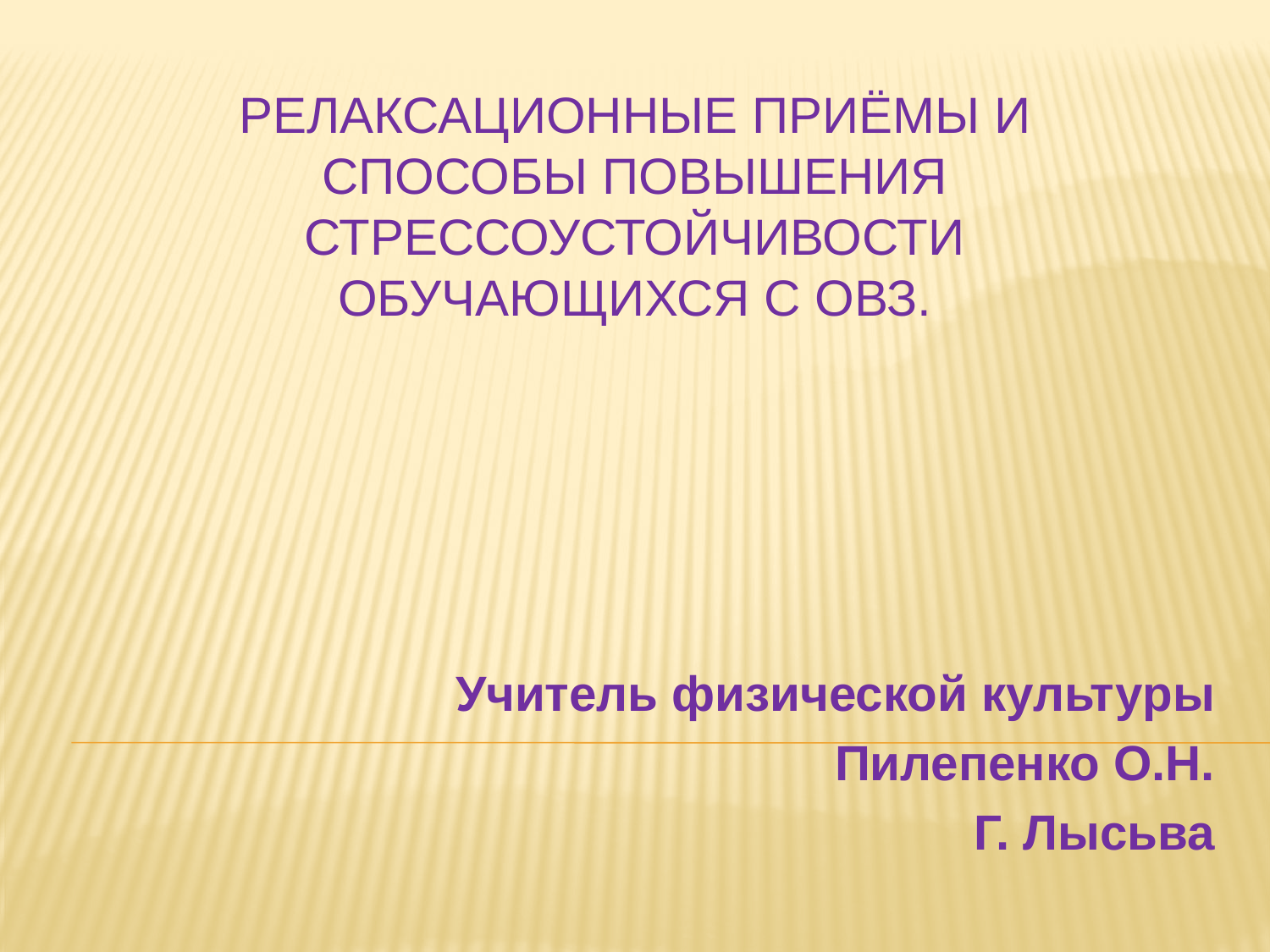

# Релаксационные приёмы и способы повышения стрессоустойчивости обучающихся с ОВЗ.
Учитель физической культуры
 Пилепенко О.Н.
Г. Лысьва